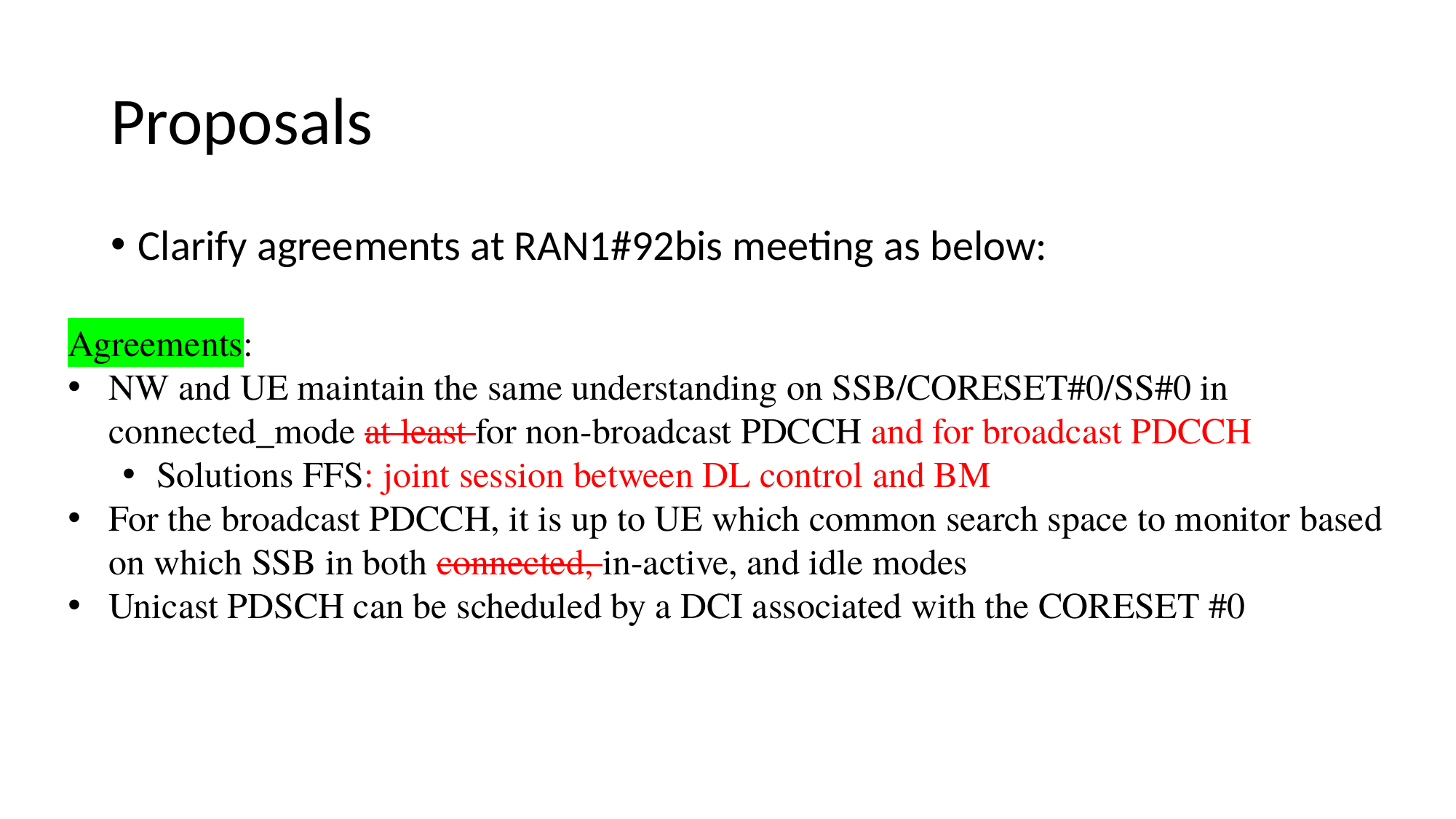

# Proposals
Clarify agreements at RAN1#92bis meeting as below:
Agreements:
NW and UE maintain the same understanding on SSB/CORESET#0/SS#0 in connected_mode at least for non-broadcast PDCCH and for broadcast PDCCH
Solutions FFS: joint session between DL control and BM
For the broadcast PDCCH, it is up to UE which common search space to monitor based on which SSB in both connected, in-active, and idle modes
Unicast PDSCH can be scheduled by a DCI associated with the CORESET #0